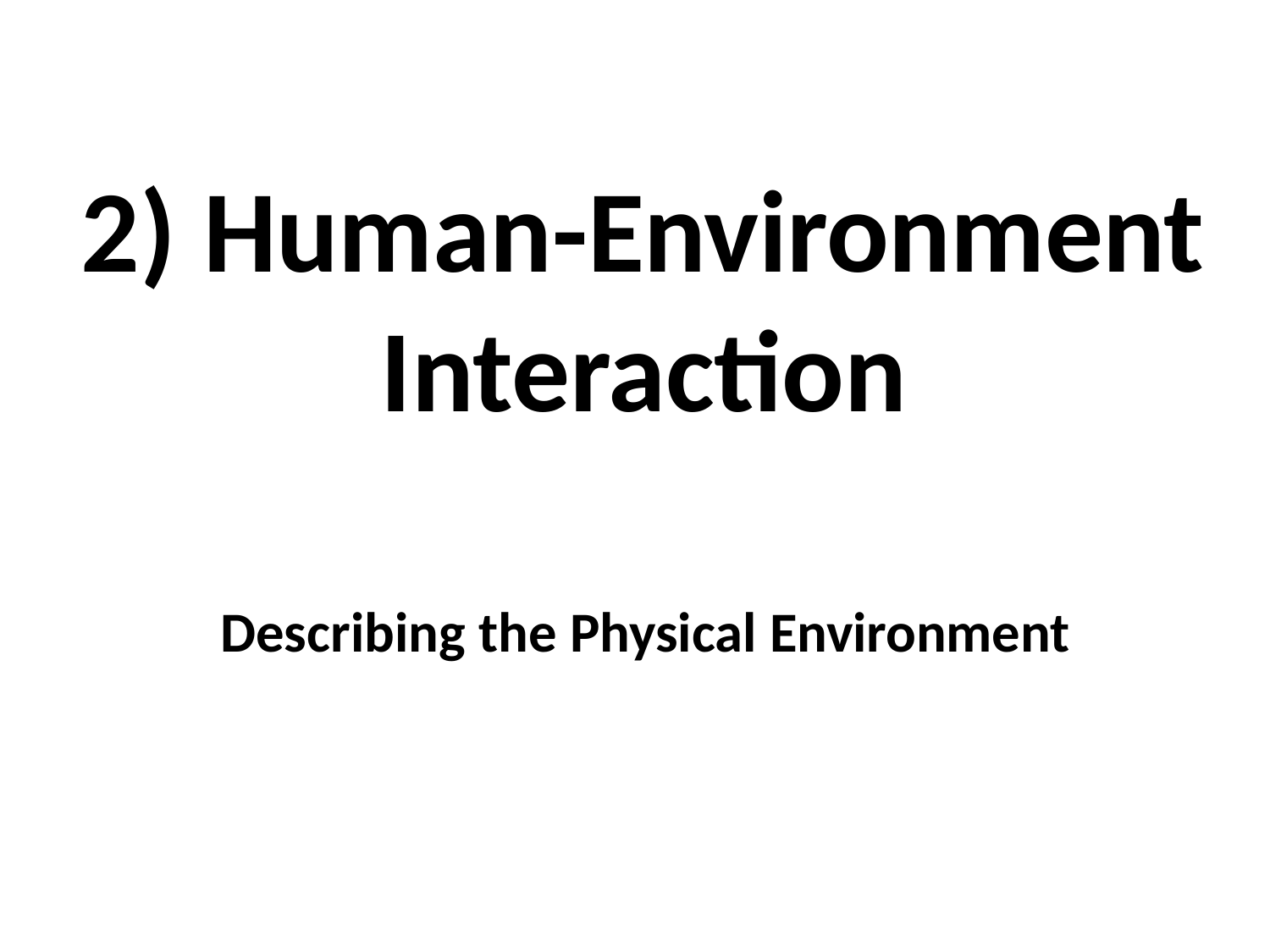

2) Human-Environment Interaction
Describing the Physical Environment